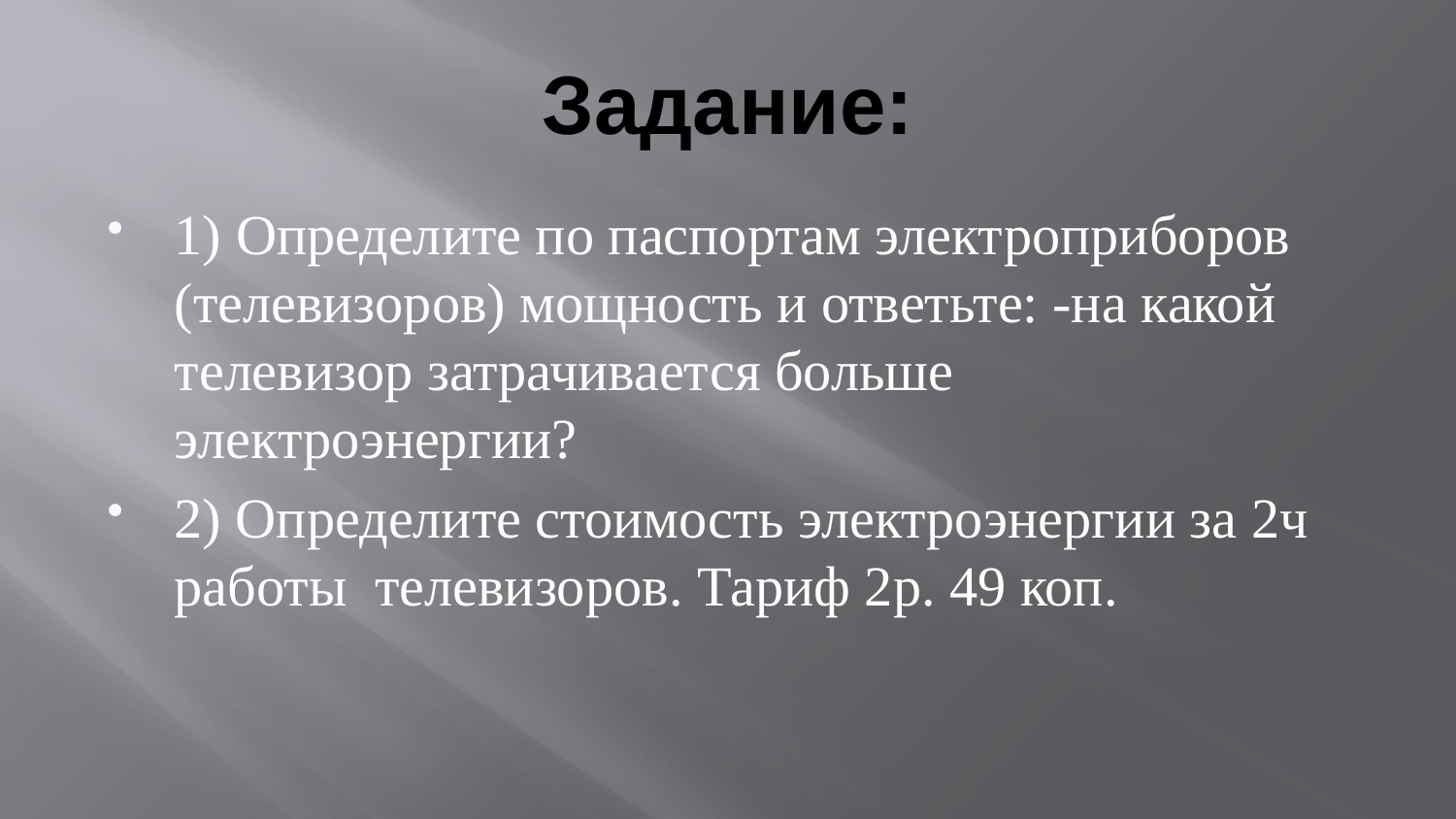

# Задание:
1) Определите по паспортам электроприборов (телевизоров) мощность и ответьте: -на какой телевизор затрачивается больше электроэнергии?
2) Определите стоимость электроэнергии за 2ч работы  телевизоров. Тариф 2р. 49 коп.